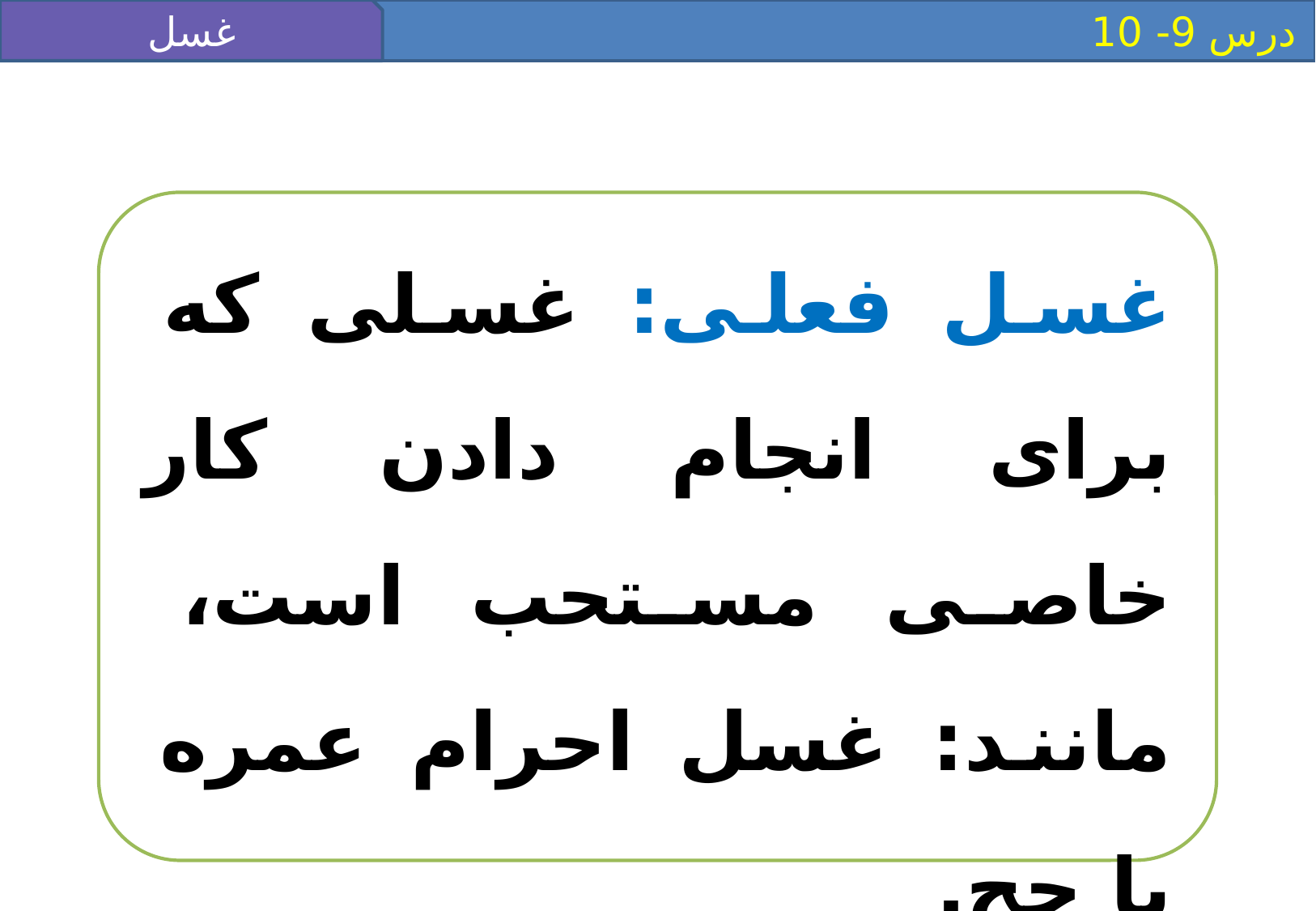

غسل
 درس 9- 10

غسل فعلى: غسلى كه براى انجام دادن كار خاصى مستحب است، مانند: غسل احرام عمره يا حج.